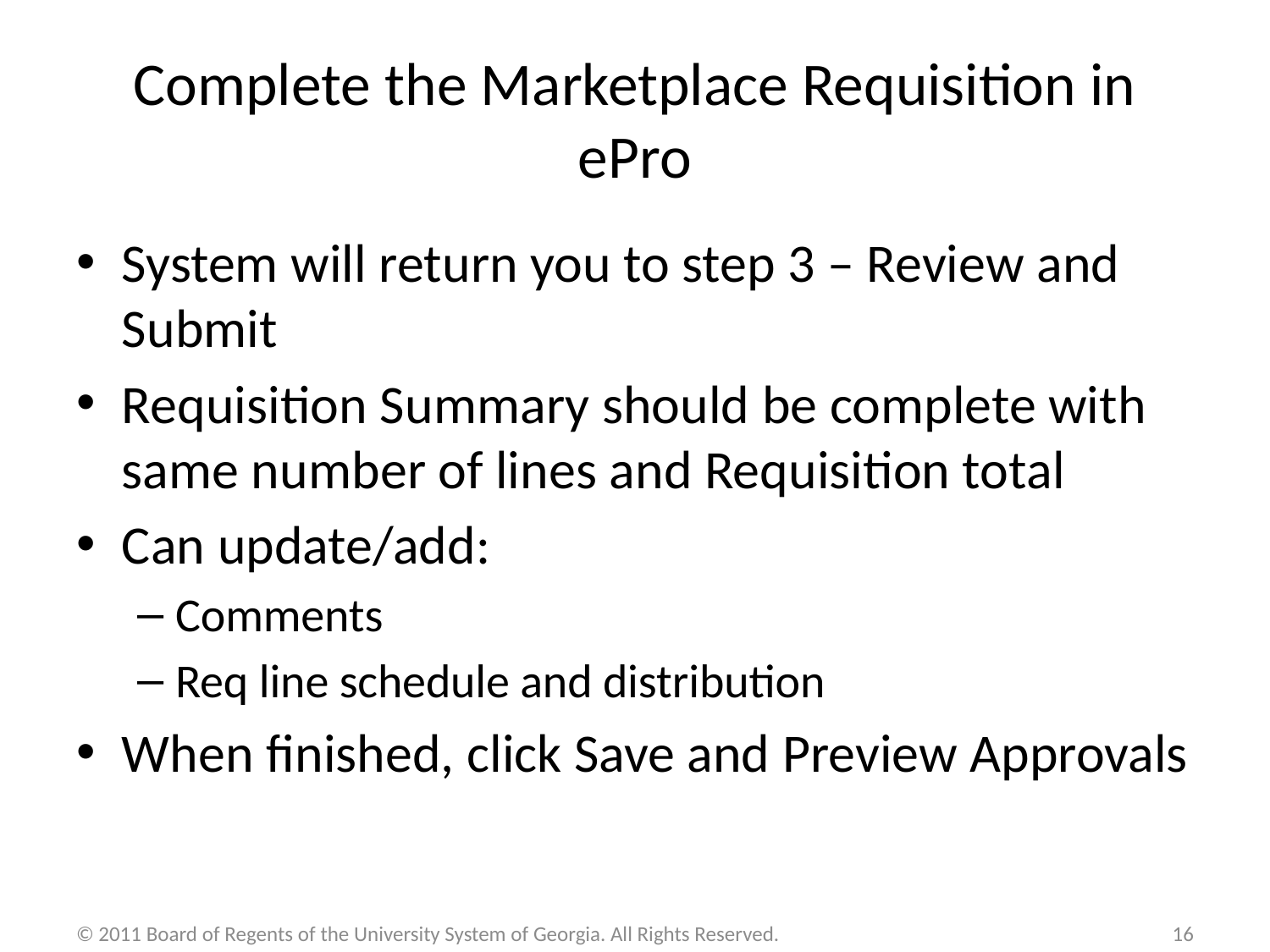

# Complete the Marketplace Requisition in ePro
System will return you to step 3 – Review and Submit
Requisition Summary should be complete with same number of lines and Requisition total
Can update/add:
Comments
Req line schedule and distribution
When finished, click Save and Preview Approvals
© 2011 Board of Regents of the University System of Georgia. All Rights Reserved.
16